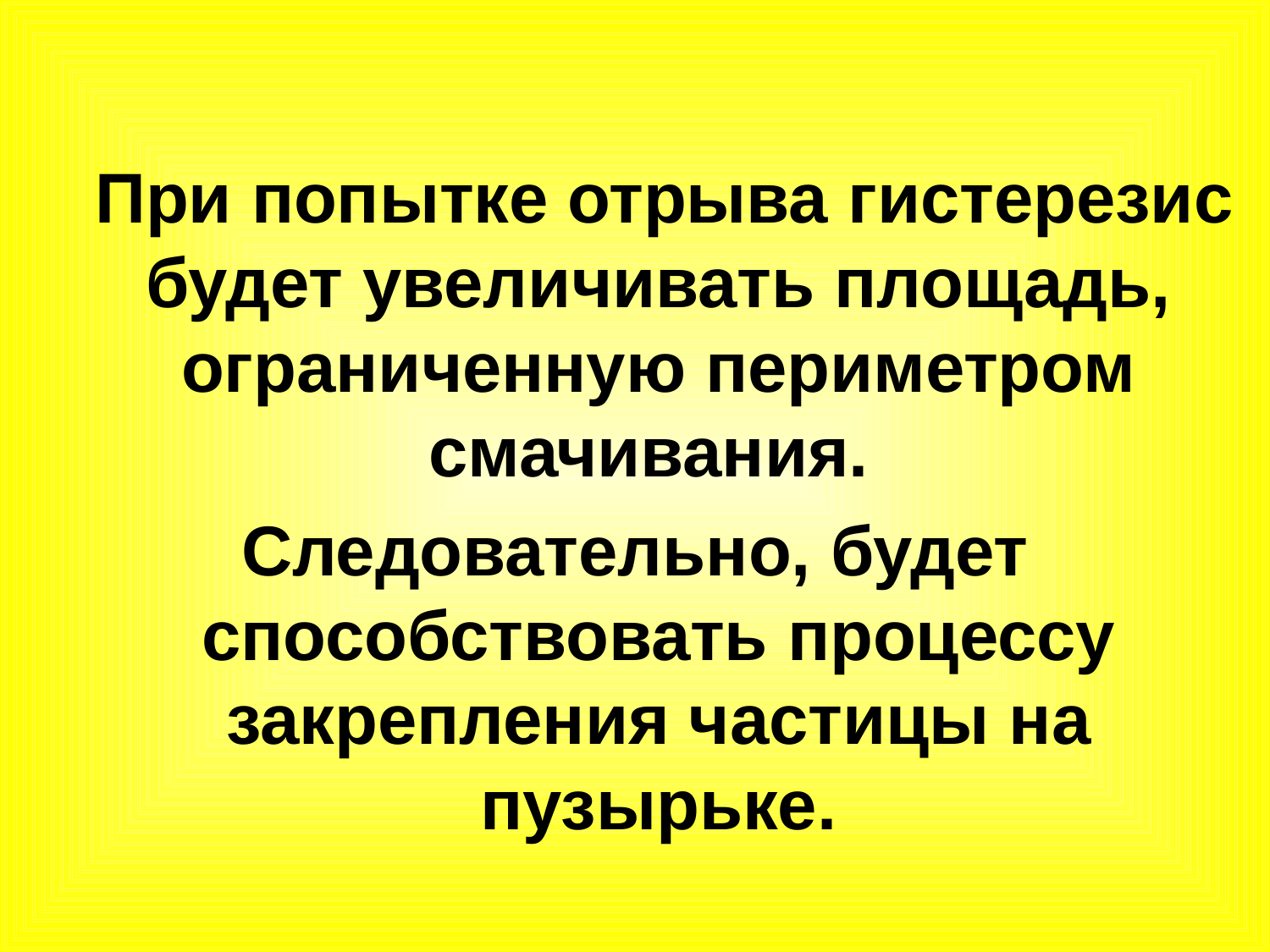

При попытке отрыва гистерезис будет увеличивать площадь, ограниченную периметром смачивания.
Следовательно, будет способствовать процессу закрепления частицы на пузырьке.